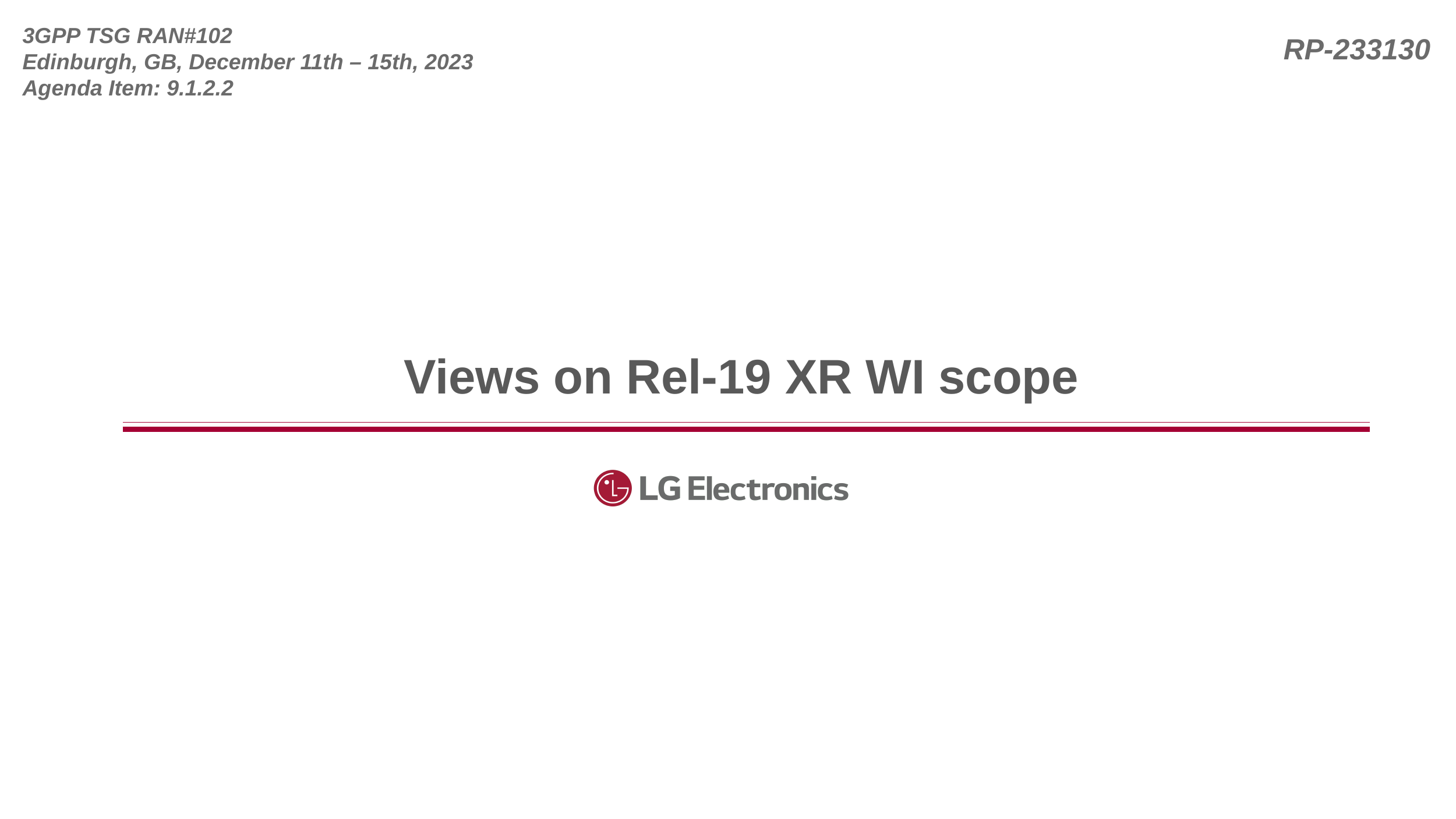

# Views on Rel-19 XR WI scope